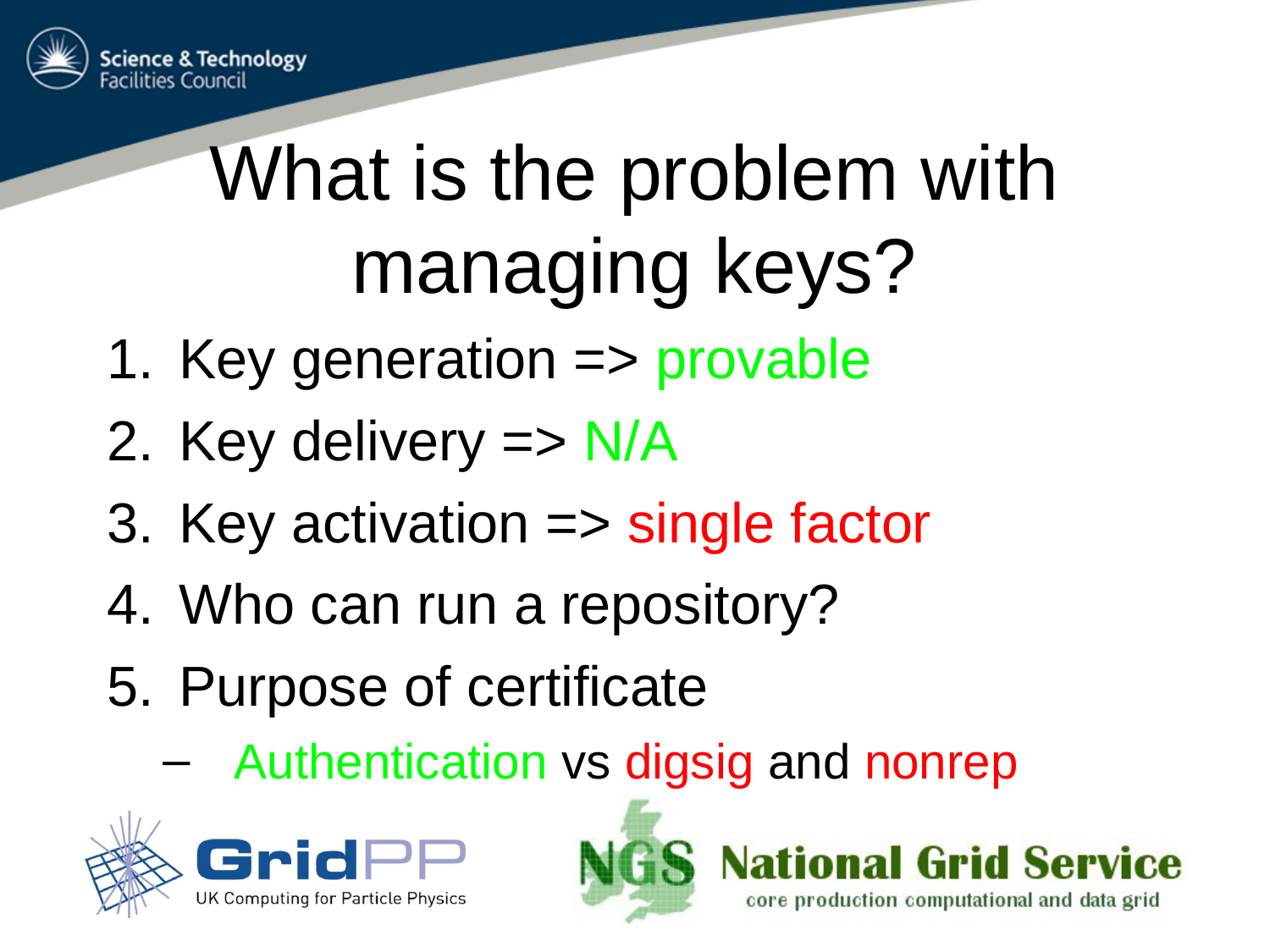

# What is the problem with managing keys?
Key generation => provable
Key delivery => N/A
Key activation => single factor
Who can run a repository?
Purpose of certificate
Authentication vs digsig and nonrep